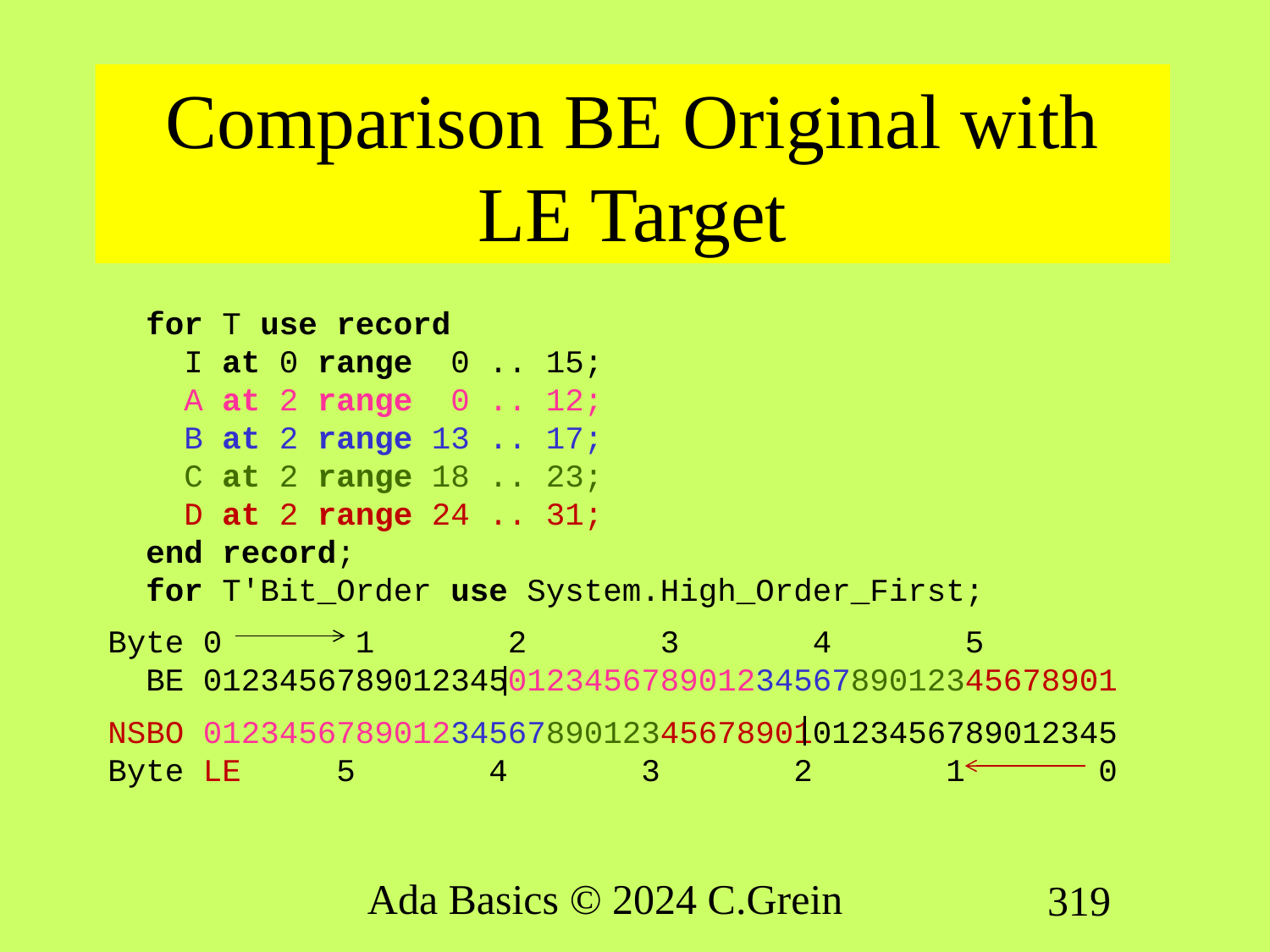

# Comparison BE Original with LE Target
  for T use record
    I at 0 range  0 .. 15;
    A at 2 range  0 .. 12;
    B at 2 range 13 .. 17;
    C at 2 range 18 .. 23;
    D at 2 range 24 .. 31;
  end record;
  for T'Bit_Order use System.High_Order_First;
Byte 0       1       2       3       4       5
  BE 012345678901234501234567890123456789012345678901
NSBO 012345678901234567890123456789010123456789012345
Byte LE     5       4       3       2       1       0
Ada Basics © 2024 C.Grein
319